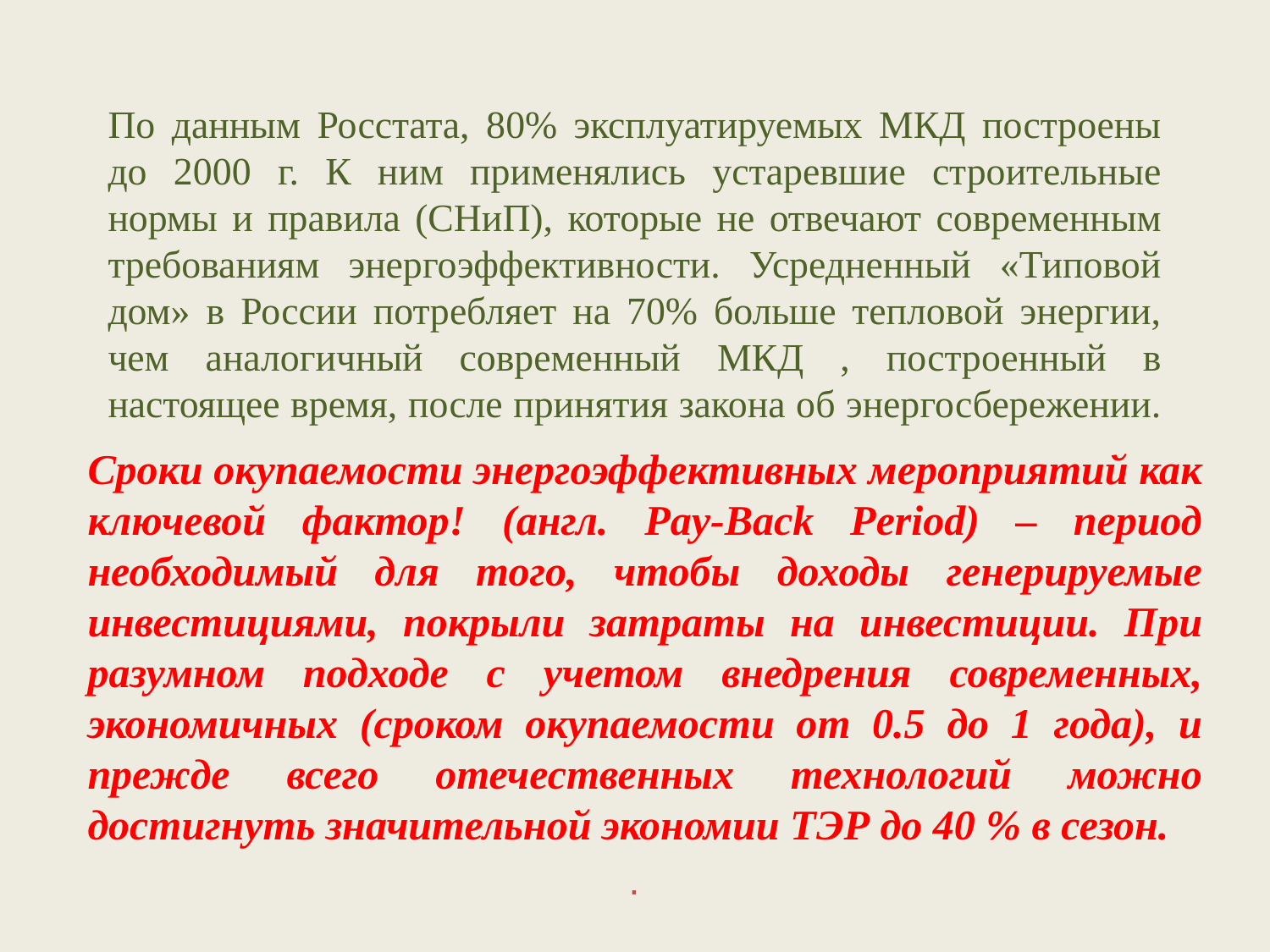

# По данным Росстата, 80% эксплуатируемых МКД построены до 2000 г. К ним применялись устаревшие строительные нормы и правила (СНиП), которые не отвечают современным требованиям энергоэффективности. Усредненный «Типовой дом» в России потребляет на 70% больше тепловой энергии, чем аналогичный современный МКД , построенный в настоящее время, после принятия закона об энергосбережении.
Сроки окупаемости энергоэффективных мероприятий как ключевой фактор! (англ. Pay-Back Period) – период необходимый для того, чтобы доходы генерируемые инвестициями, покрыли затраты на инвестиции. При разумном подходе с учетом внедрения современных, экономичных (сроком окупаемости от 0.5 до 1 года), и прежде всего отечественных технологий можно достигнуть значительной экономии ТЭР до 40 % в сезон.
.